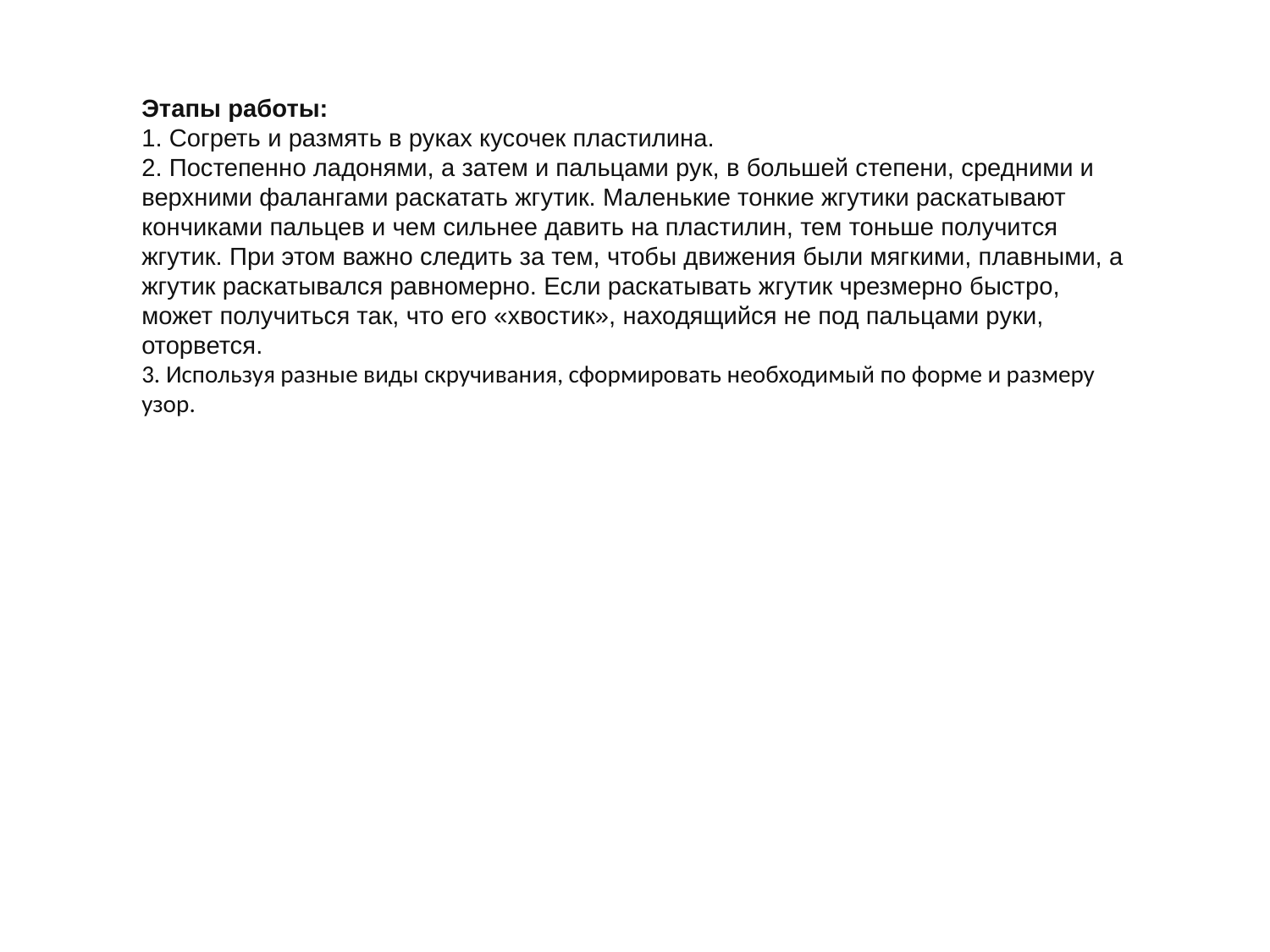

#
Этапы работы:
1. Согреть и размять в руках кусочек пластилина.
2. Постепенно ладонями, а затем и пальцами рук, в большей степени, средними и верхними фалангами раскатать жгутик. Маленькие тонкие жгутики раскатывают кончиками пальцев и чем сильнее давить на пластилин, тем тоньше получится жгутик. При этом важно следить за тем, чтобы движения были мягкими, плавными, а жгутик раскатывался равномерно. Если раскатывать жгутик чрезмерно быстро, может получиться так, что его «хвостик», находящийся не под пальцами руки, оторвется.
3. Используя разные виды скручивания, сформировать необходимый по форме и размеру узор.